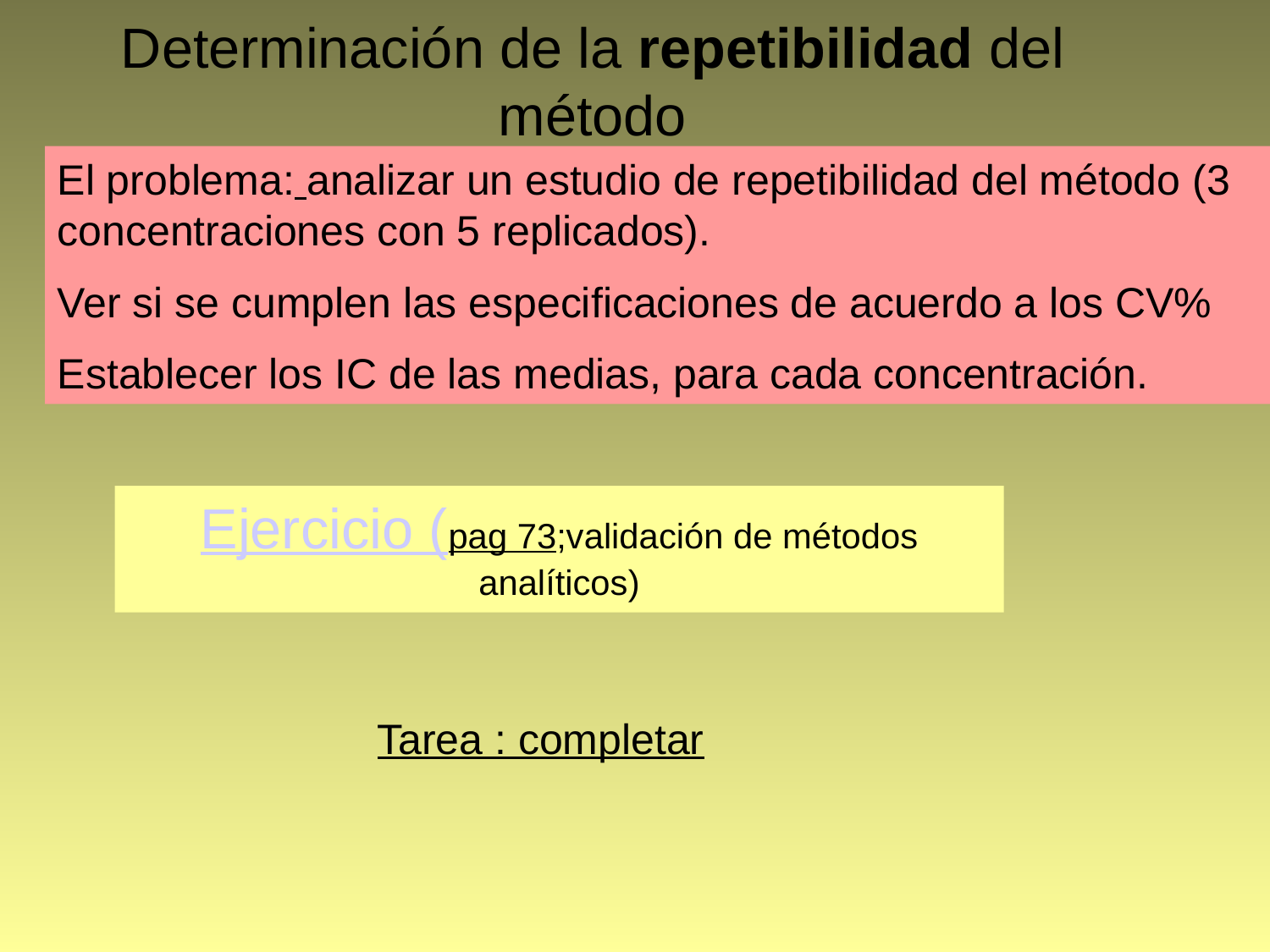

# Determinación de la repetibilidad del método
El problema: analizar un estudio de repetibilidad del método (3 concentraciones con 5 replicados).
Ver si se cumplen las especificaciones de acuerdo a los CV%
Establecer los IC de las medias, para cada concentración.
Ejercicio (pag 73;validación de métodos analíticos)
Tarea : completar